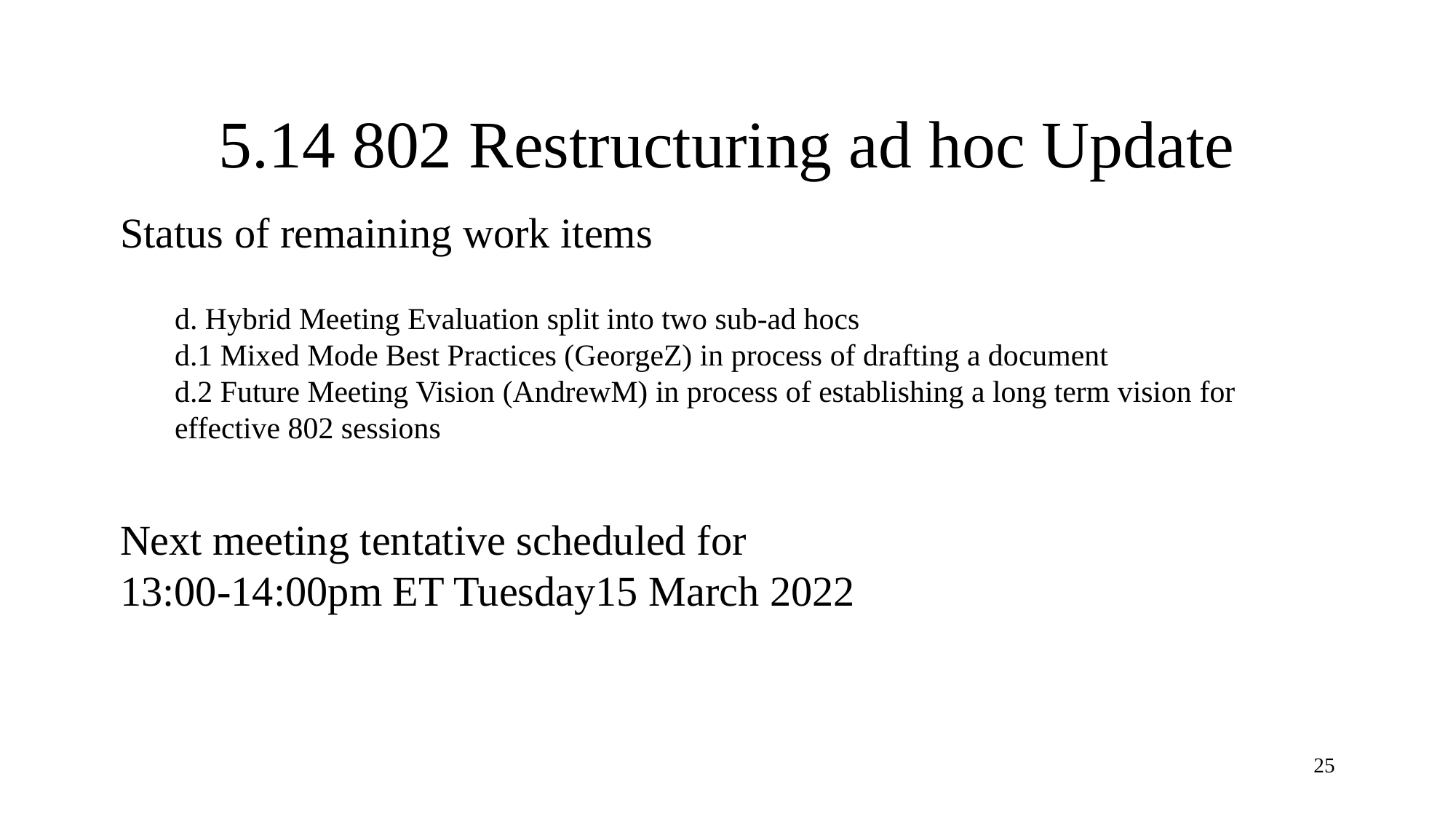

# 5.14 802 Restructuring ad hoc Update
Status of remaining work items
d. Hybrid Meeting Evaluation split into two sub-ad hocs
d.1 Mixed Mode Best Practices (GeorgeZ) in process of drafting a document
d.2 Future Meeting Vision (AndrewM) in process of establishing a long term vision for 	effective 802 sessions

Next meeting tentative scheduled for
13:00-14:00pm ET Tuesday15 March 2022
25